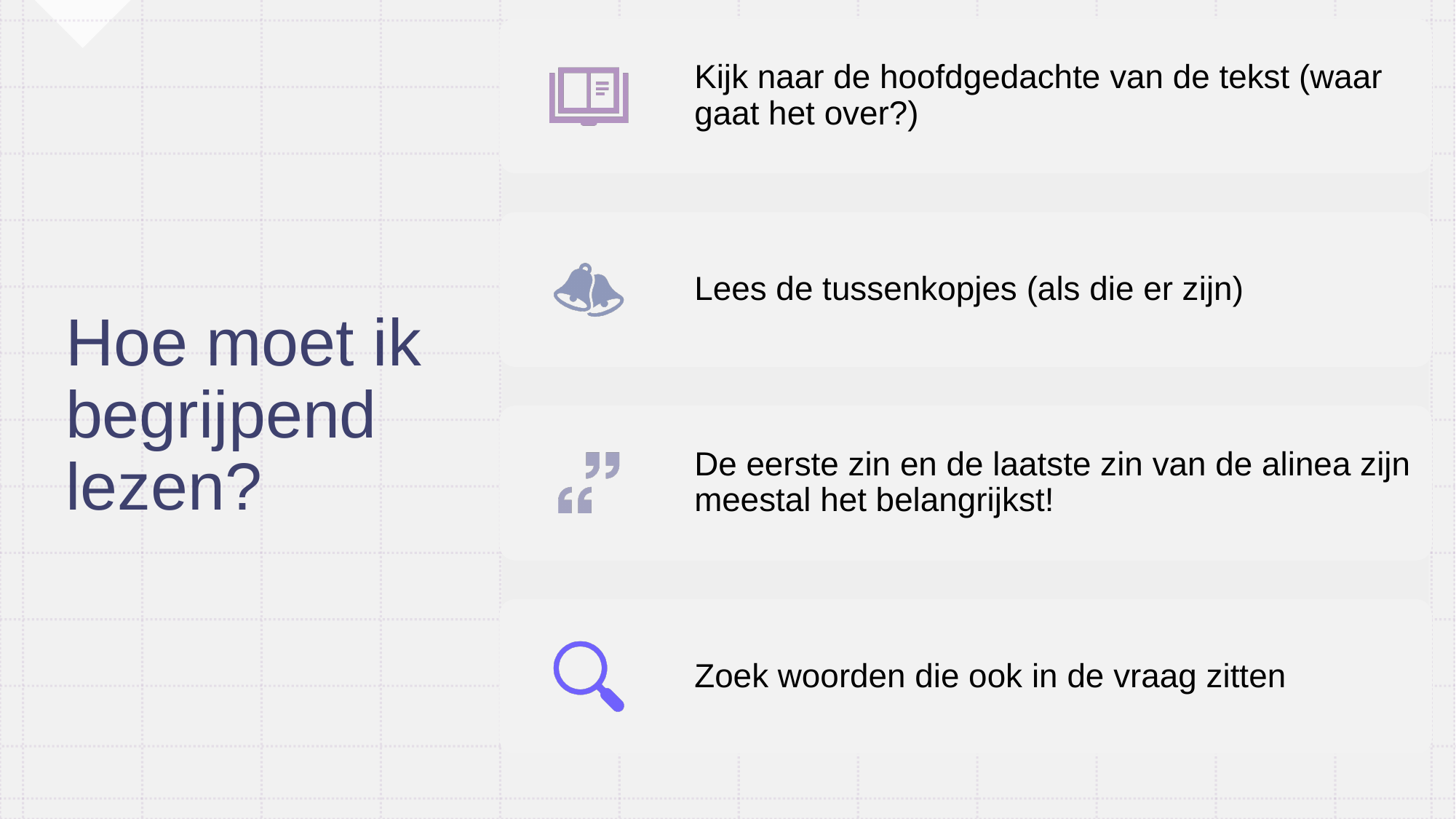

Kijk naar de hoofdgedachte van de tekst (waar gaat het over?)
Lees de tussenkopjes (als die er zijn)
De eerste zin en de laatste zin van de alinea zijn meestal het belangrijkst!
Zoek woorden die ook in de vraag zitten

# Hoe moet ik begrijpend lezen?